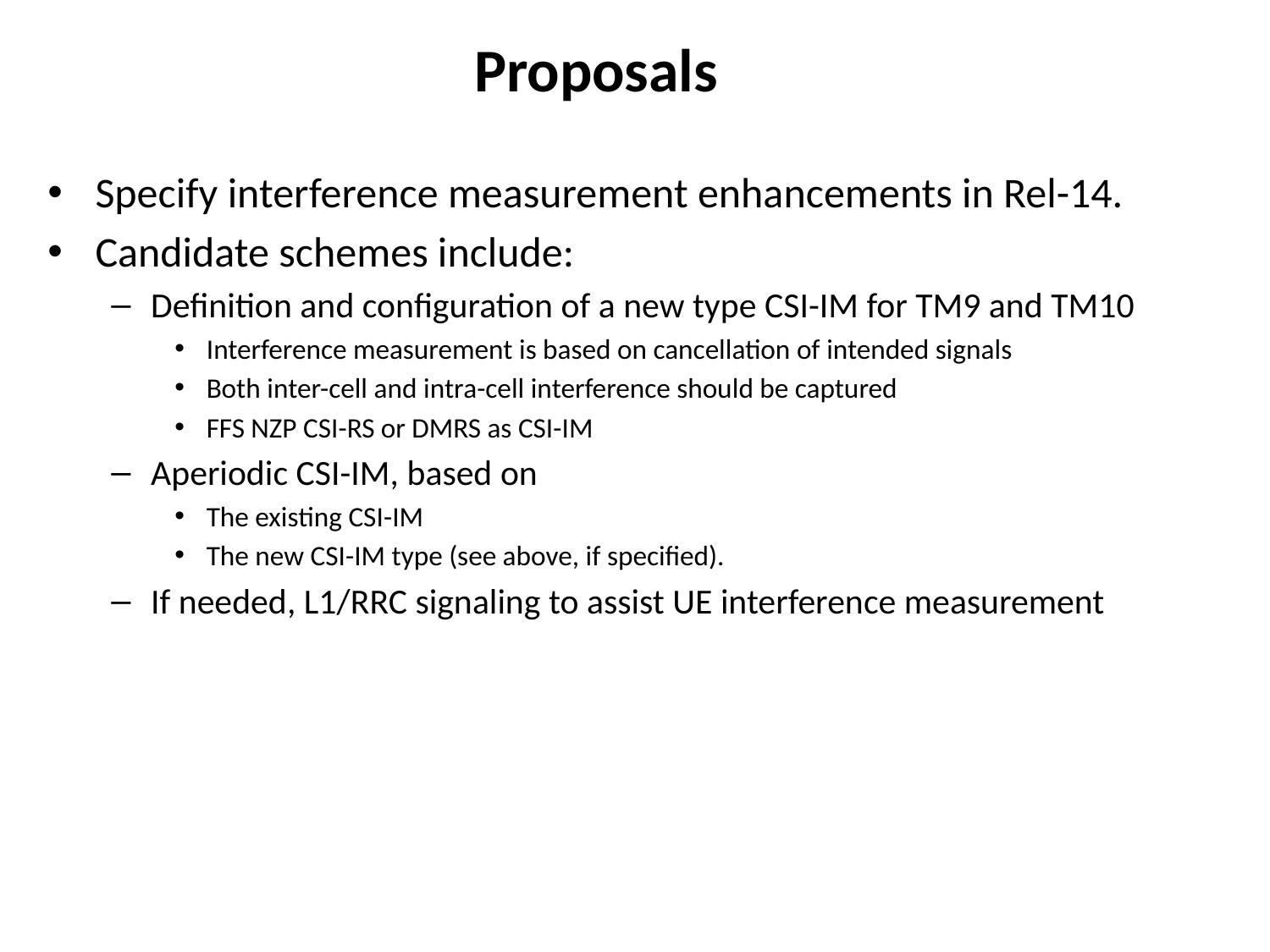

# Proposals
Specify interference measurement enhancements in Rel-14.
Candidate schemes include:
Definition and configuration of a new type CSI-IM for TM9 and TM10
Interference measurement is based on cancellation of intended signals
Both inter-cell and intra-cell interference should be captured
FFS NZP CSI-RS or DMRS as CSI-IM
Aperiodic CSI-IM, based on
The existing CSI-IM
The new CSI-IM type (see above, if specified).
If needed, L1/RRC signaling to assist UE interference measurement